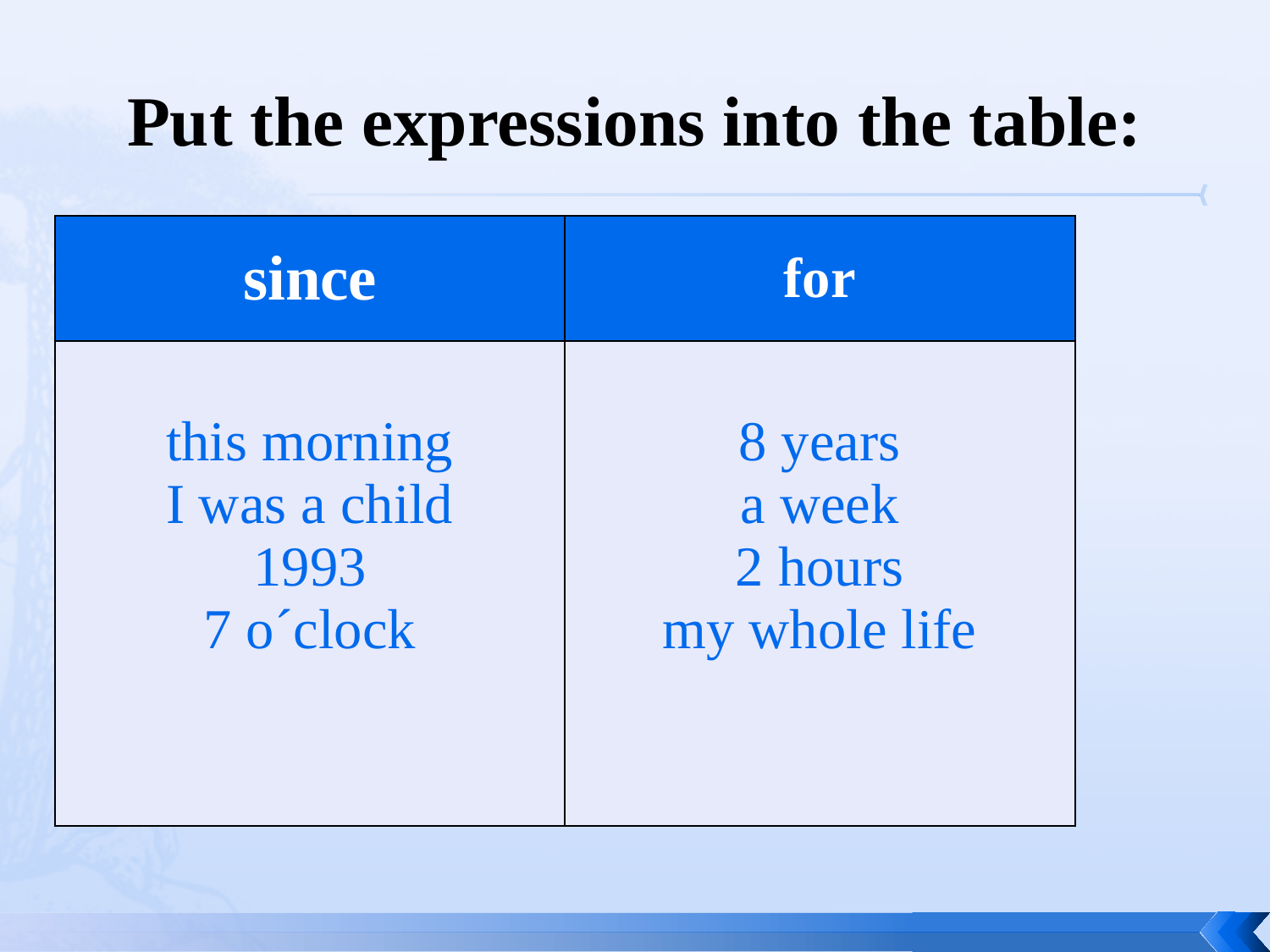

# Put the expressions into the table:
| since | for |
| --- | --- |
| this morning I was a child 1993 7 o´clock | 8 years a week 2 hours my whole life |